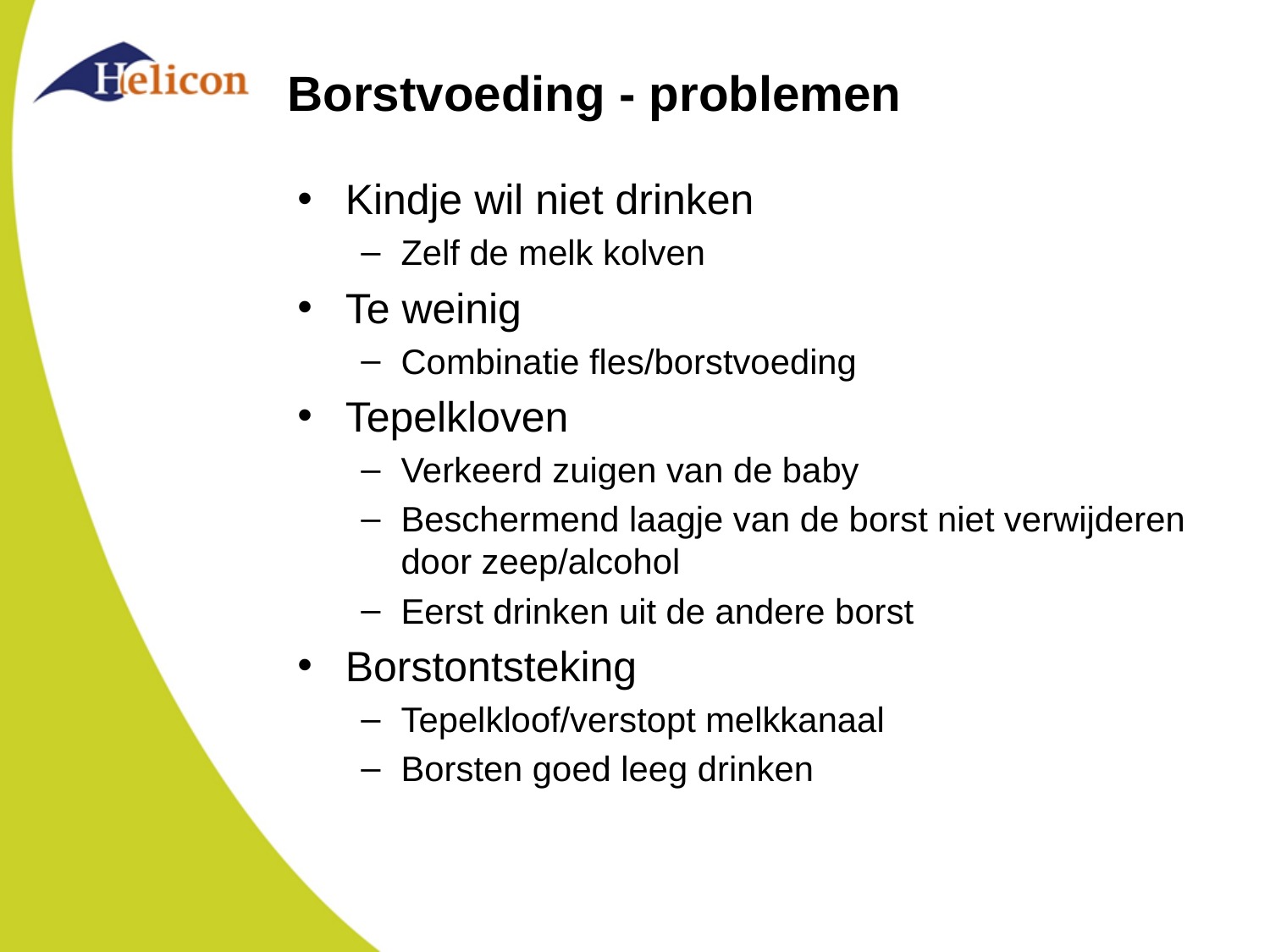

# Borstvoeding - problemen
Kindje wil niet drinken
Zelf de melk kolven
Te weinig
Combinatie fles/borstvoeding
Tepelkloven
Verkeerd zuigen van de baby
Beschermend laagje van de borst niet verwijderen door zeep/alcohol
Eerst drinken uit de andere borst
Borstontsteking
Tepelkloof/verstopt melkkanaal
Borsten goed leeg drinken